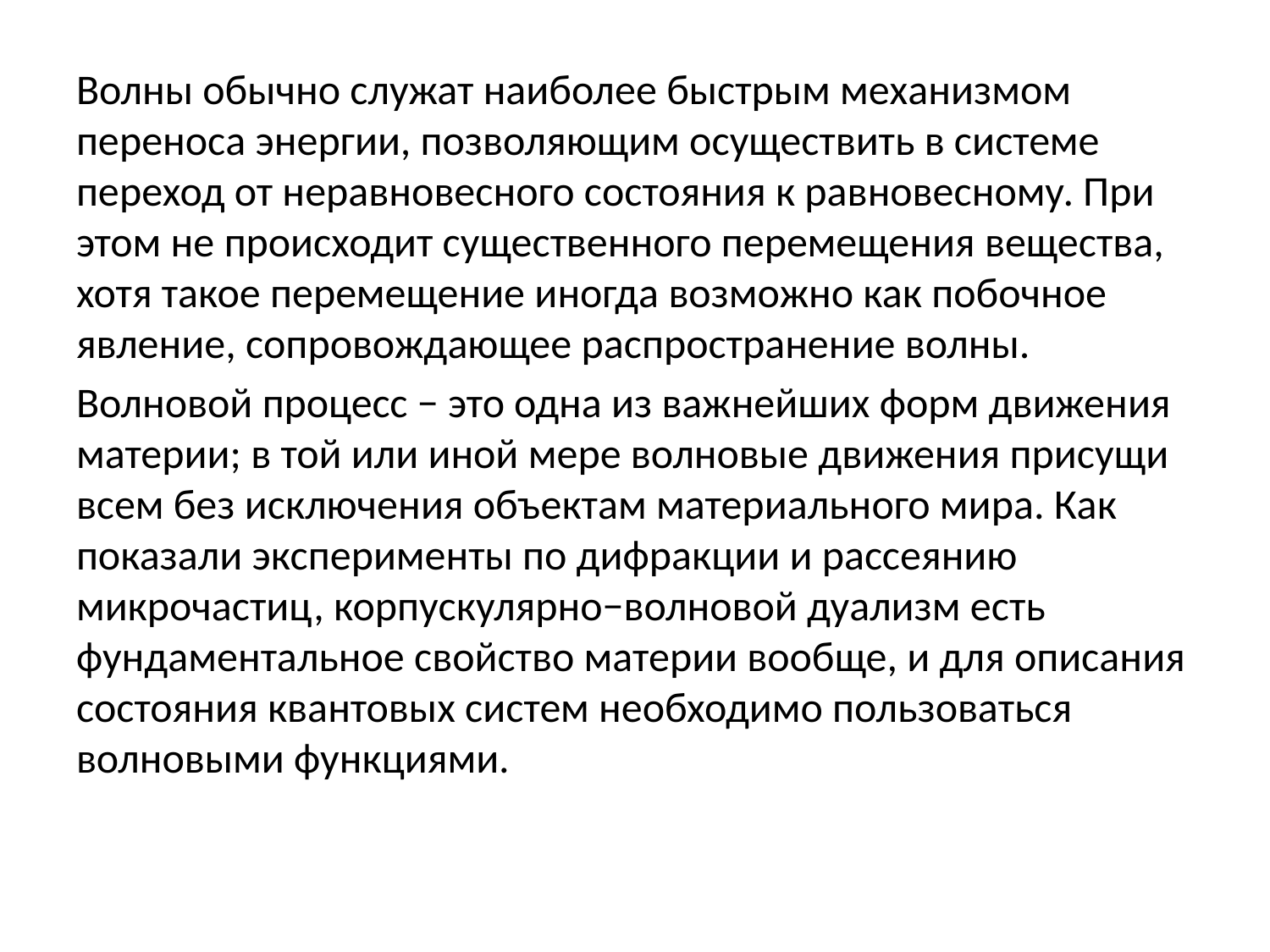

Волны обычно служат наиболее быстрым механизмом переноса энергии, позволяющим осуществить в системе переход от неравновесного состояния к равновесному. При этом не происходит существенного перемещения вещества, хотя такое перемещение иногда возможно как побочное явление, сопровождающее распространение волны.
Волновой процесс − это одна из важнейших форм движения материи; в той или иной мере волновые движения присущи всем без исключения объектам материального мира. Как показали эксперименты по дифракции и рассеянию микрочастиц, корпускулярно−волновой дуализм есть фундаментальное свойство материи вообще, и для описания состояния квантовых систем необходимо пользоваться волновыми функциями.